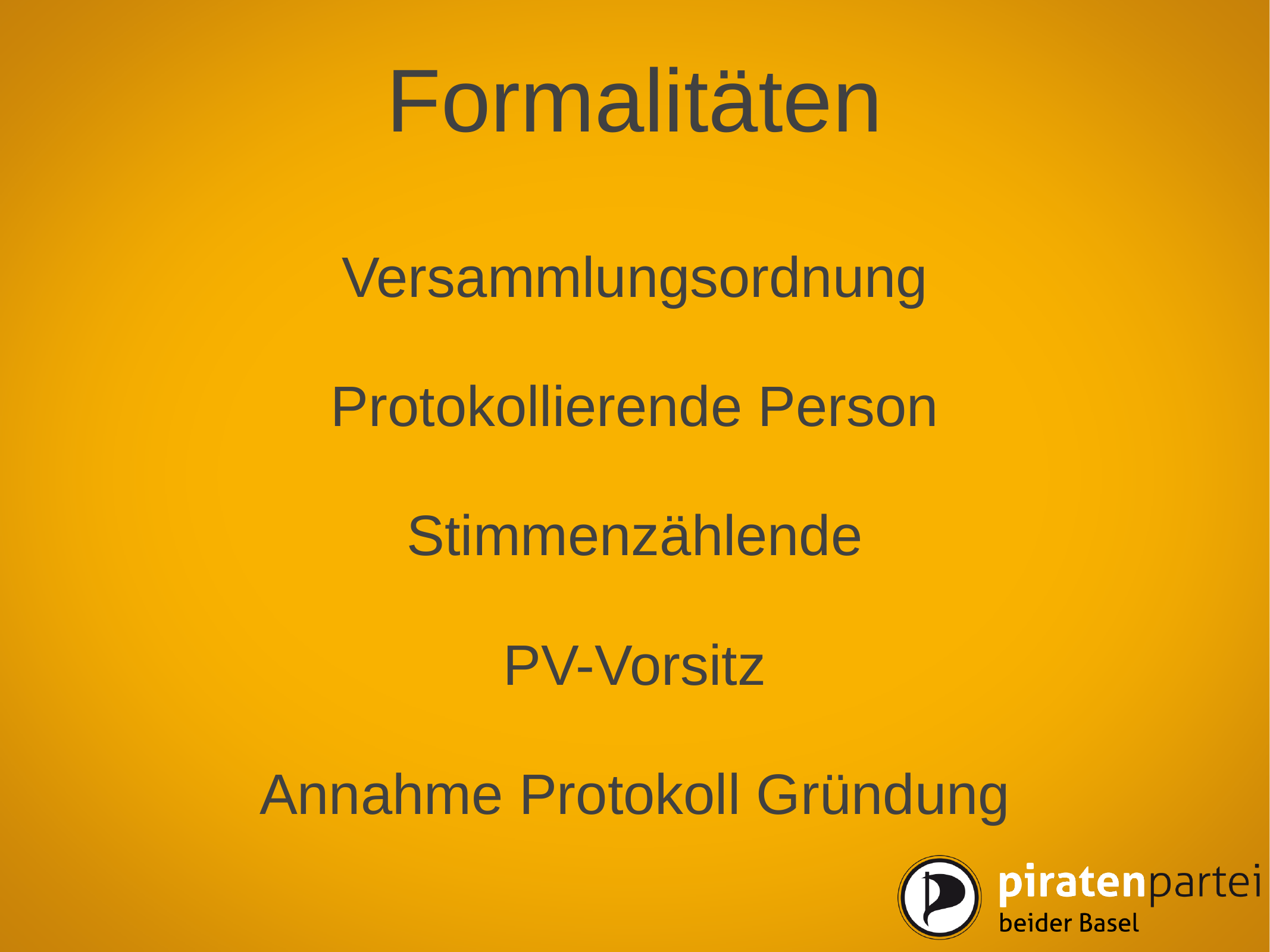

# Formalitäten
Versammlungsordnung
Protokollierende Person
Stimmenzählende
PV-Vorsitz
Annahme Protokoll Gründung